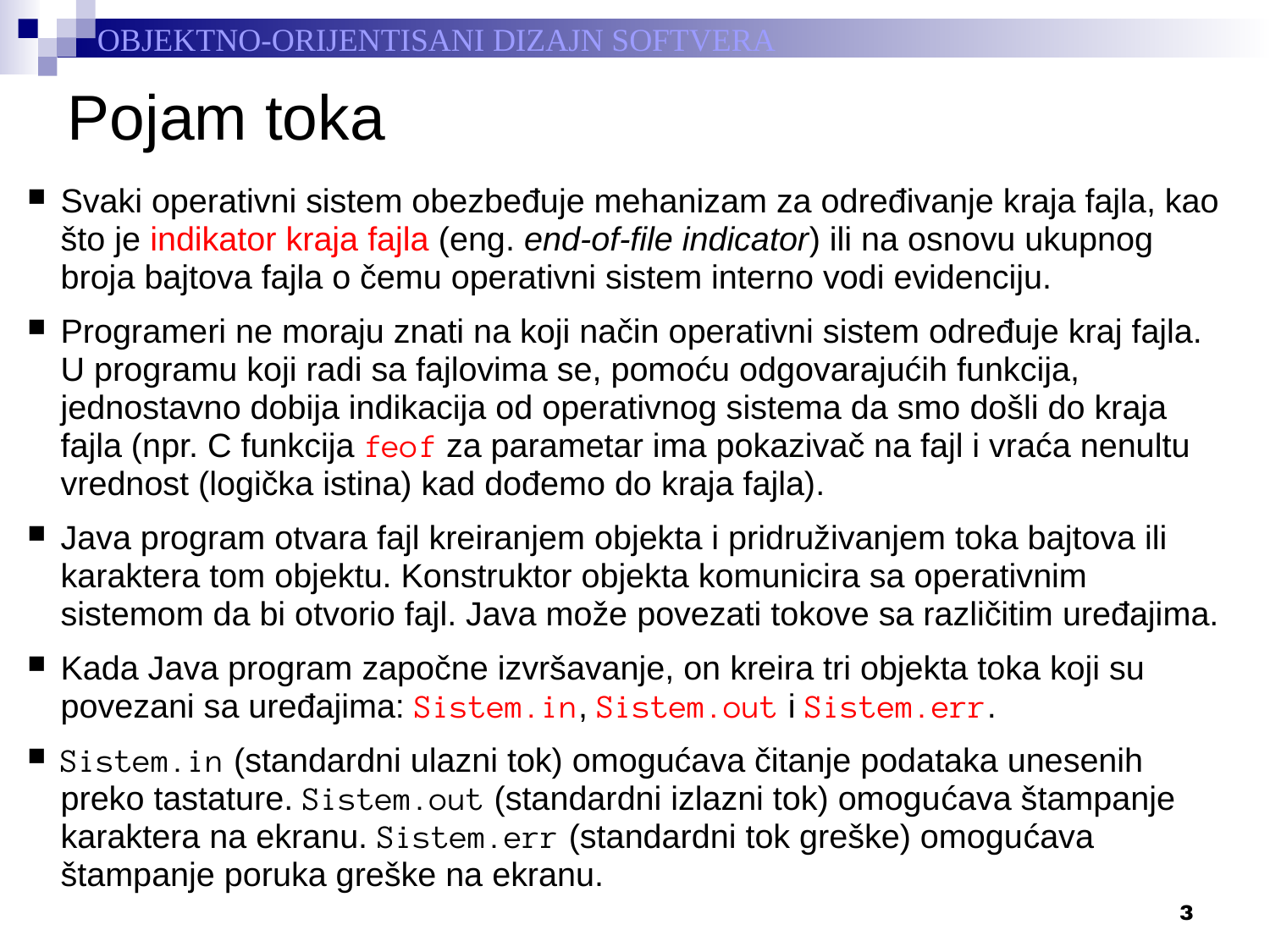

# Pojam toka
Svaki operativni sistem obezbeđuje mehanizam za određivanje kraja fajla, kao što je indikator kraja fajla (eng. end-of-file indicator) ili na osnovu ukupnog broja bajtova fajla o čemu operativni sistem interno vodi evidenciju.
Programeri ne moraju znati na koji način operativni sistem određuje kraj fajla. U programu koji radi sa fajlovima se, pomoću odgovarajućih funkcija, jednostavno dobija indikacija od operativnog sistema da smo došli do kraja fajla (npr. C funkcija feof za parametar ima pokazivač na fajl i vraća nenultu vrednost (logička istina) kad dođemo do kraja fajla).
Java program otvara fajl kreiranjem objekta i pridruživanjem toka bajtova ili karaktera tom objektu. Konstruktor objekta komunicira sa operativnim sistemom da bi otvorio fajl. Java može povezati tokove sa različitim uređajima.
Kada Java program započne izvršavanje, on kreira tri objekta toka koji su povezani sa uređajima: Sistem.in, Sistem.out i Sistem.err.
Sistem.in (standardni ulazni tok) omogućava čitanje podataka unesenih preko tastature. Sistem.out (standardni izlazni tok) omogućava štampanje karaktera na ekranu. Sistem.err (standardni tok greške) omogućava štampanje poruka greške na ekranu.
3